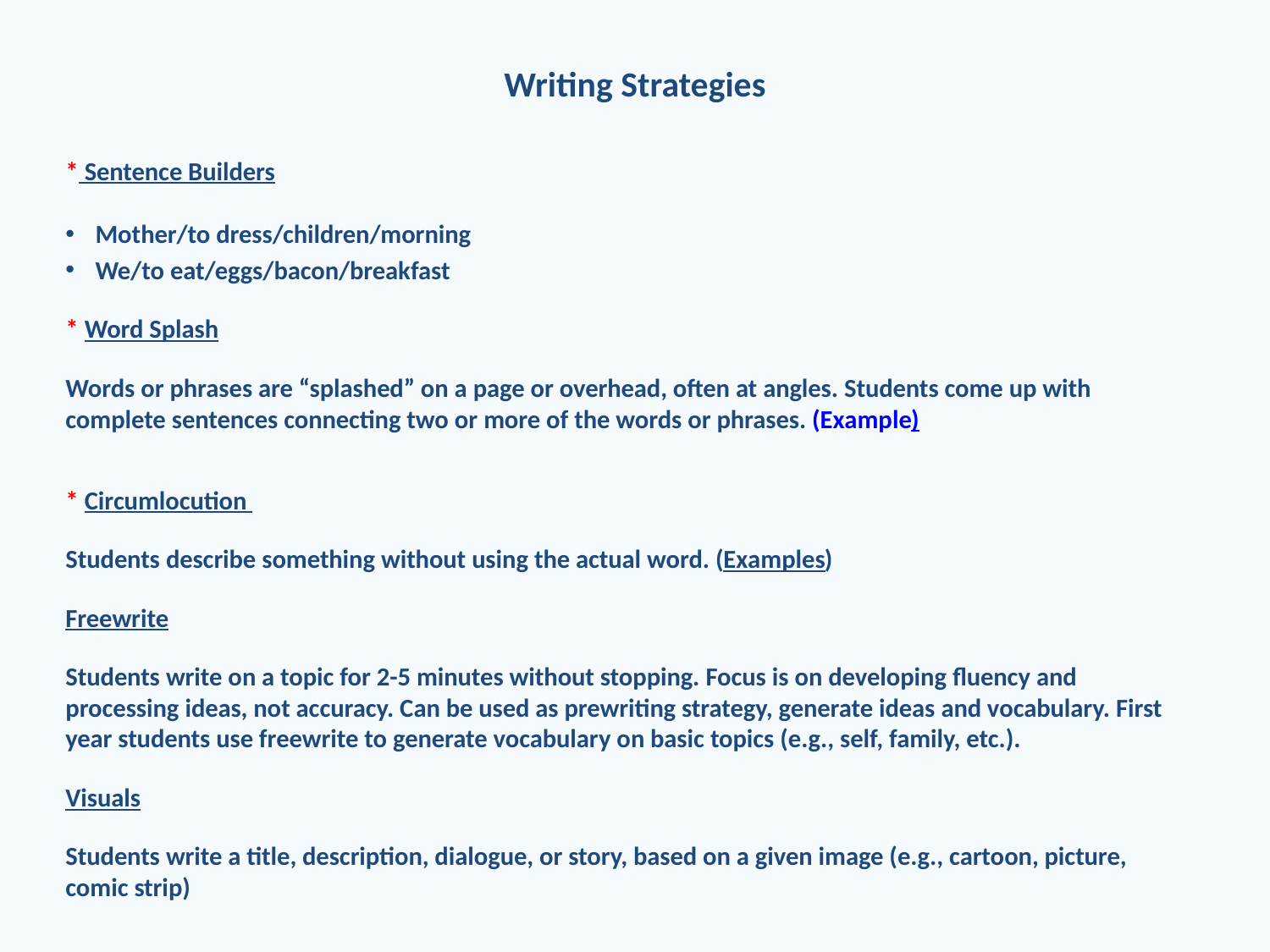

# Writing Strategies
* Sentence Builders

Mother/to dress/children/morning
We/to eat/eggs/bacon/breakfast

* Word Splash

Words or phrases are “splashed” on a page or overhead, often at angles. Students come up with complete sentences connecting two or more of the words or phrases. (Example)

* Circumlocution

Students describe something without using the actual word. (Examples)

Freewrite

Students write on a topic for 2-5 minutes without stopping. Focus is on developing fluency and processing ideas, not accuracy. Can be used as prewriting strategy, generate ideas and vocabulary. First year students use freewrite to generate vocabulary on basic topics (e.g., self, family, etc.).

Visuals

Students write a title, description, dialogue, or story, based on a given image (e.g., cartoon, picture, comic strip)